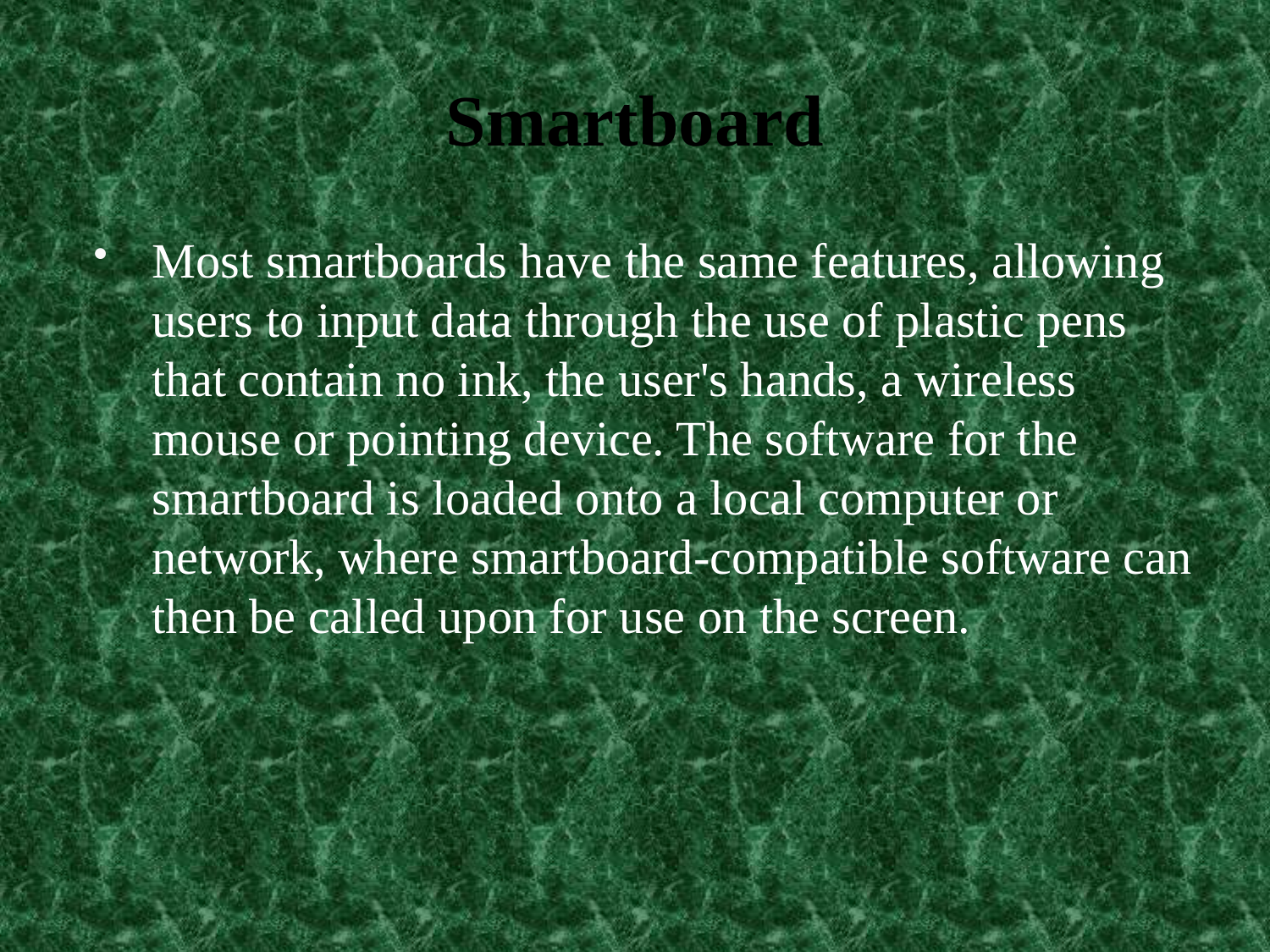

# Smartboard
Most smartboards have the same features, allowing users to input data through the use of plastic pens that contain no ink, the user's hands, a wireless mouse or pointing device. The software for the smartboard is loaded onto a local computer or network, where smartboard-compatible software can then be called upon for use on the screen.